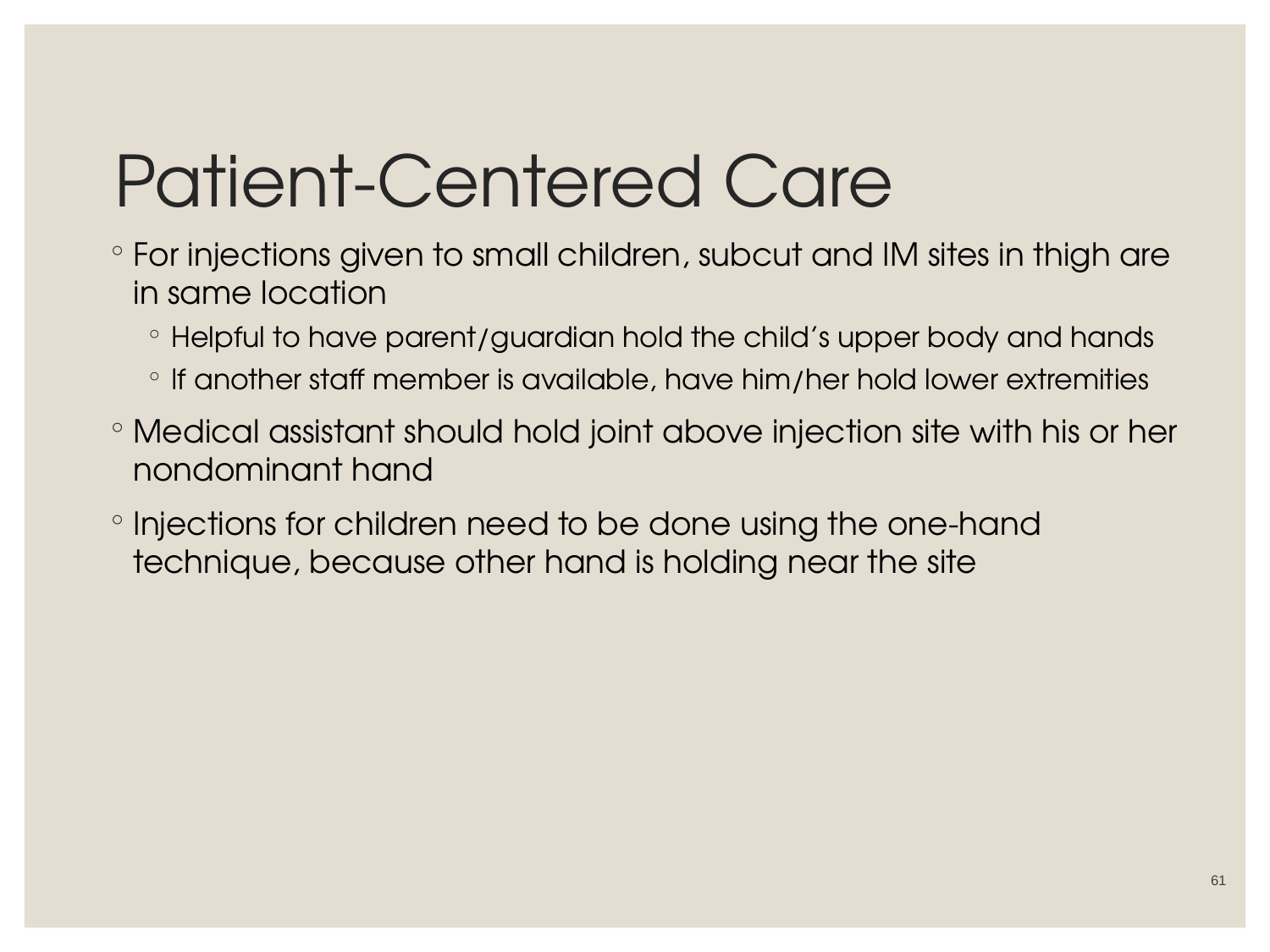

# Patient-Centered Care
For injections given to small children, subcut and IM sites in thigh are in same location
Helpful to have parent/guardian hold the child’s upper body and hands
If another staff member is available, have him/her hold lower extremities
Medical assistant should hold joint above injection site with his or her nondominant hand
Injections for children need to be done using the one-hand technique, because other hand is holding near the site
 61